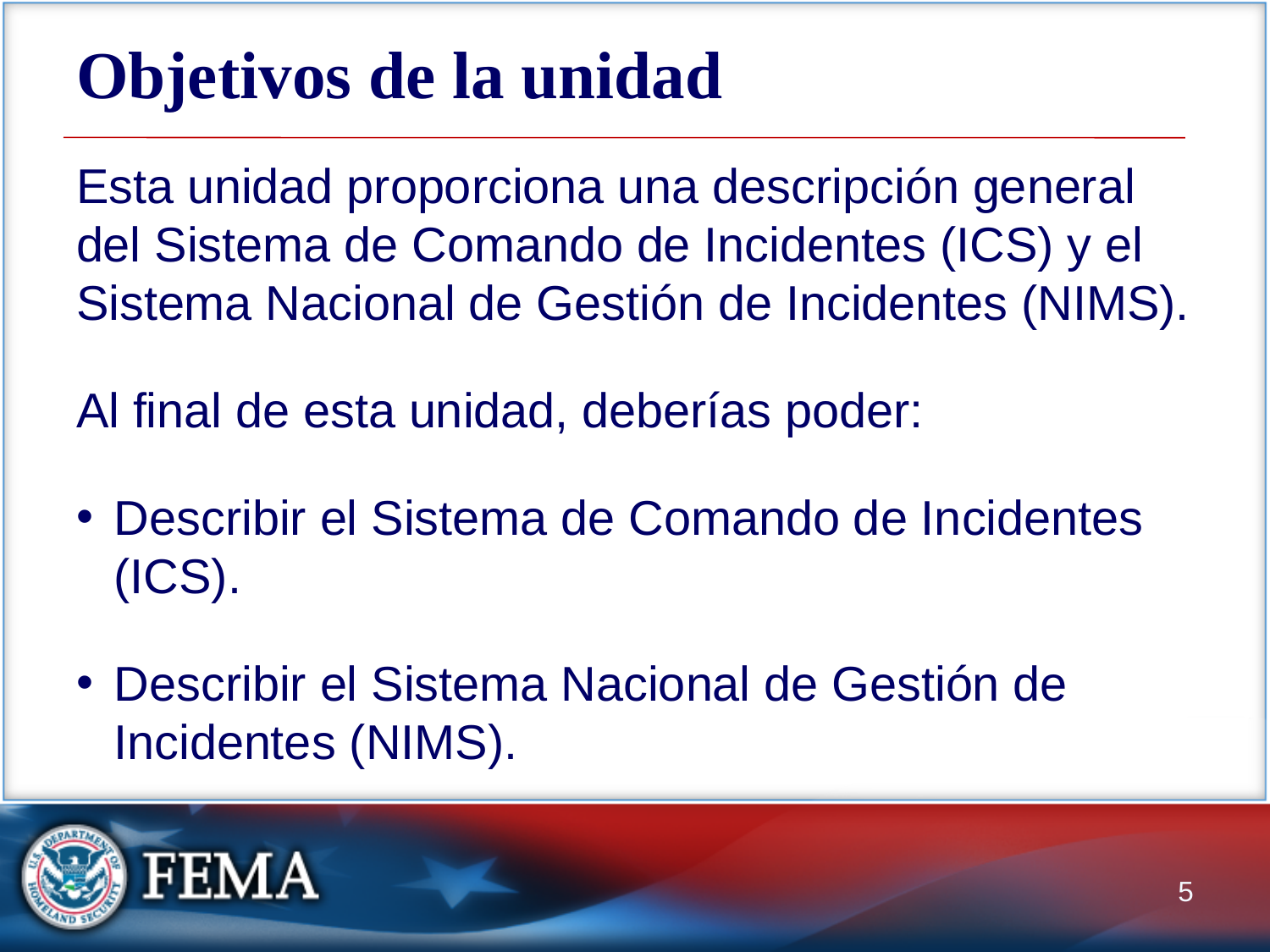

# Objetivos de la unidad
Esta unidad proporciona una descripción general del Sistema de Comando de Incidentes (ICS) y el Sistema Nacional de Gestión de Incidentes (NIMS).
Al final de esta unidad, deberías poder:
Describir el Sistema de Comando de Incidentes (ICS).
Describir el Sistema Nacional de Gestión de Incidentes (NIMS).
5